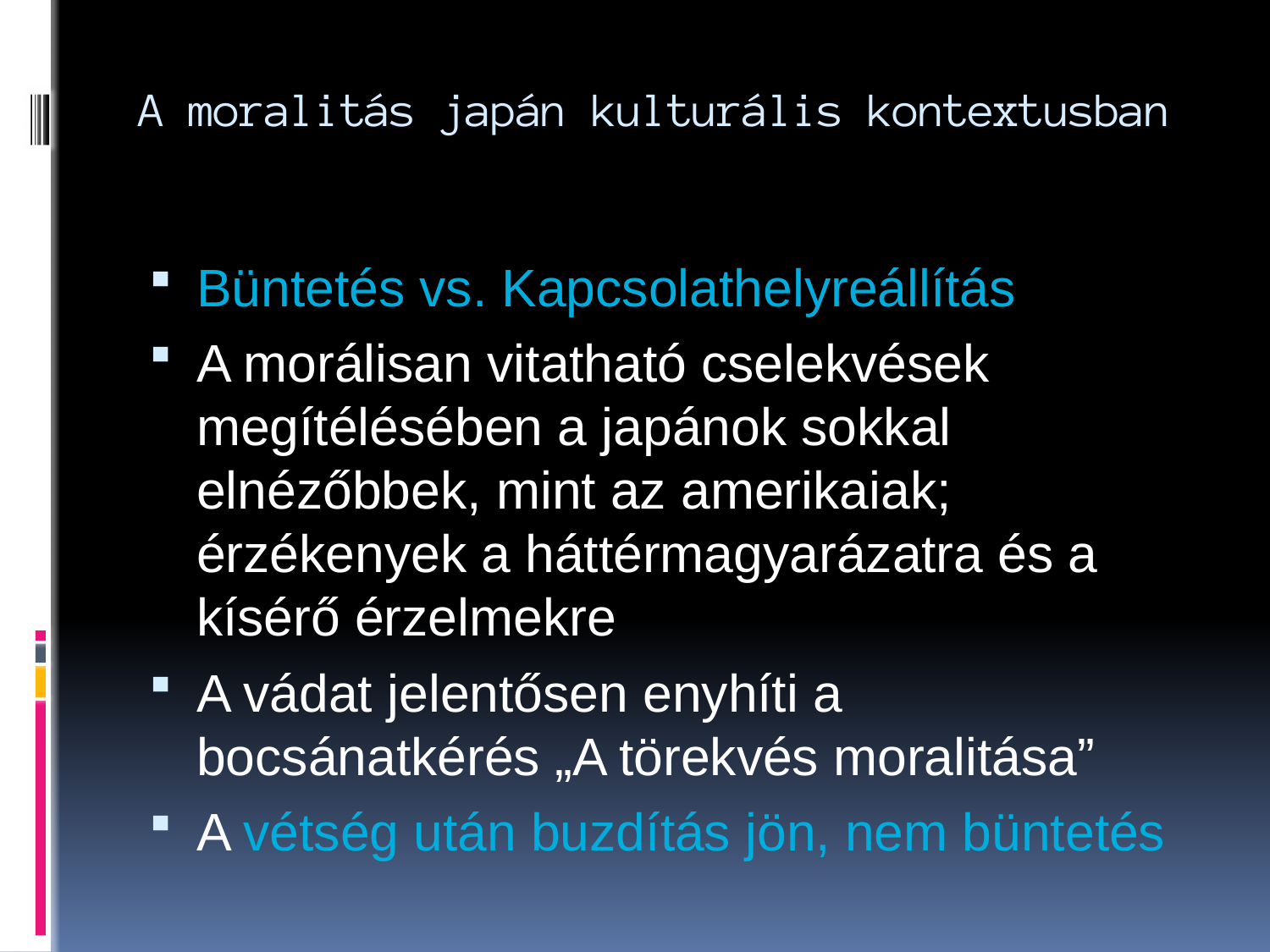

# A moralitás japán kulturális kontextusban
Büntetés vs. Kapcsolathelyreállítás
A morálisan vitatható cselekvések megítélésében a japánok sokkal elnézőbbek, mint az amerikaiak; érzékenyek a háttérmagyarázatra és a kísérő érzelmekre
A vádat jelentősen enyhíti a bocsánatkérés „A törekvés moralitása”
A vétség után buzdítás jön, nem büntetés